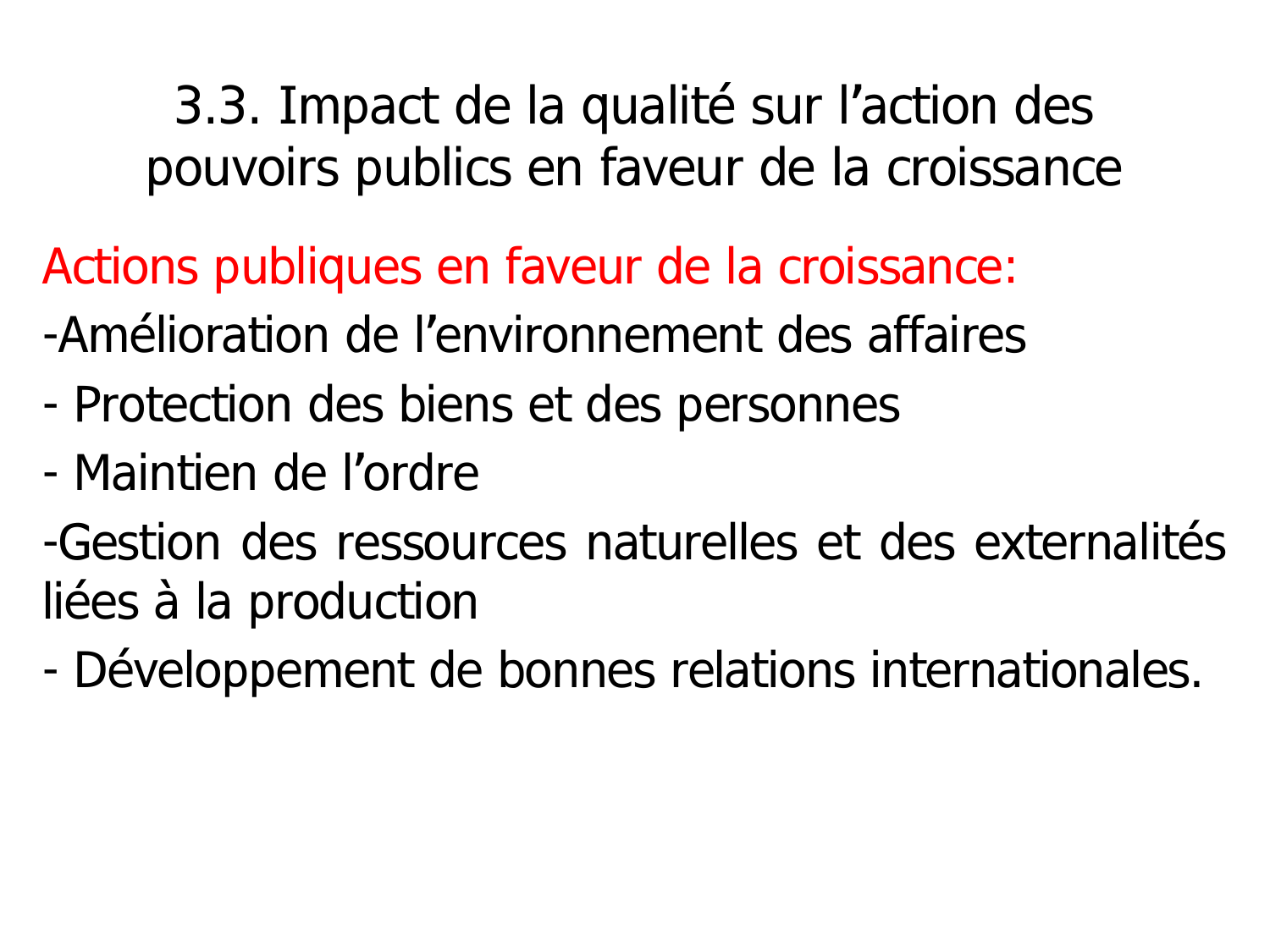

# 3.3. Impact de la qualité sur l’action des pouvoirs publics en faveur de la croissance
Actions publiques en faveur de la croissance:
Amélioration de l’environnement des affaires
 Protection des biens et des personnes
 Maintien de l’ordre
Gestion des ressources naturelles et des externalités liées à la production
 Développement de bonnes relations internationales.